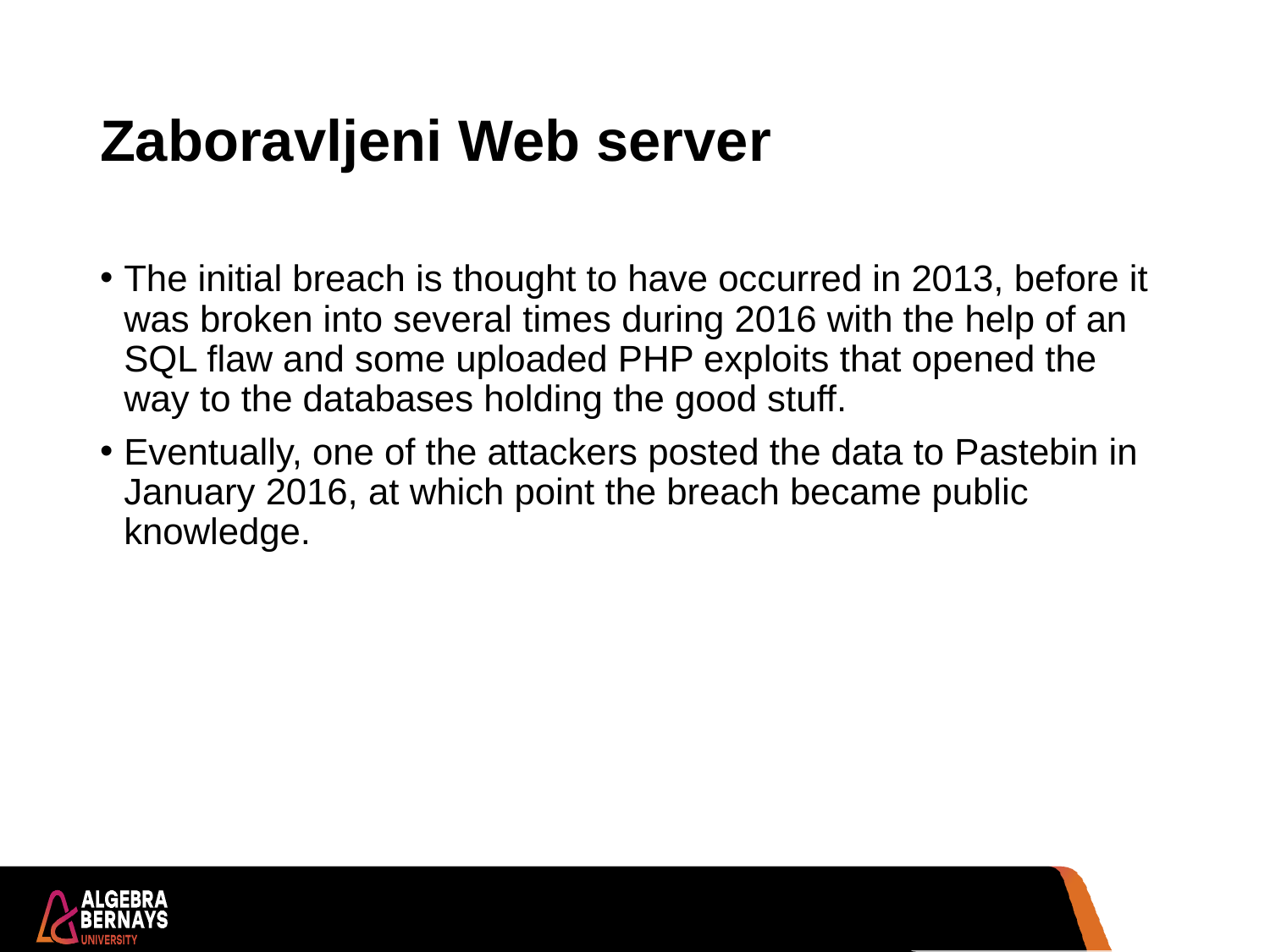

# Zaboravljeni Web server
The initial breach is thought to have occurred in 2013, before it was broken into several times during 2016 with the help of an SQL flaw and some uploaded PHP exploits that opened the way to the databases holding the good stuff.
Eventually, one of the attackers posted the data to Pastebin in January 2016, at which point the breach became public knowledge.